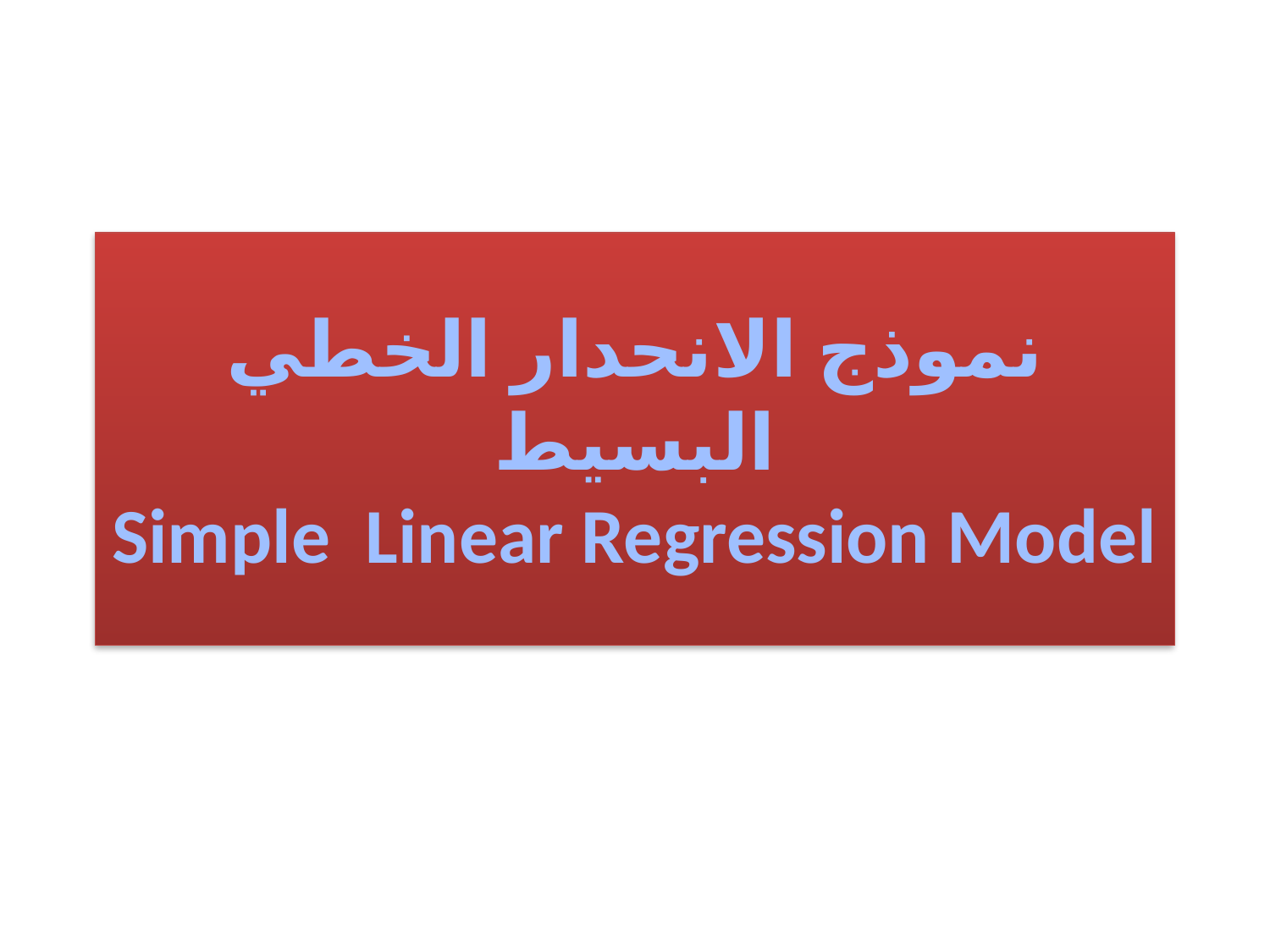

# نموذج الانحدار الخطي البسيط Simple  Linear Regression Model